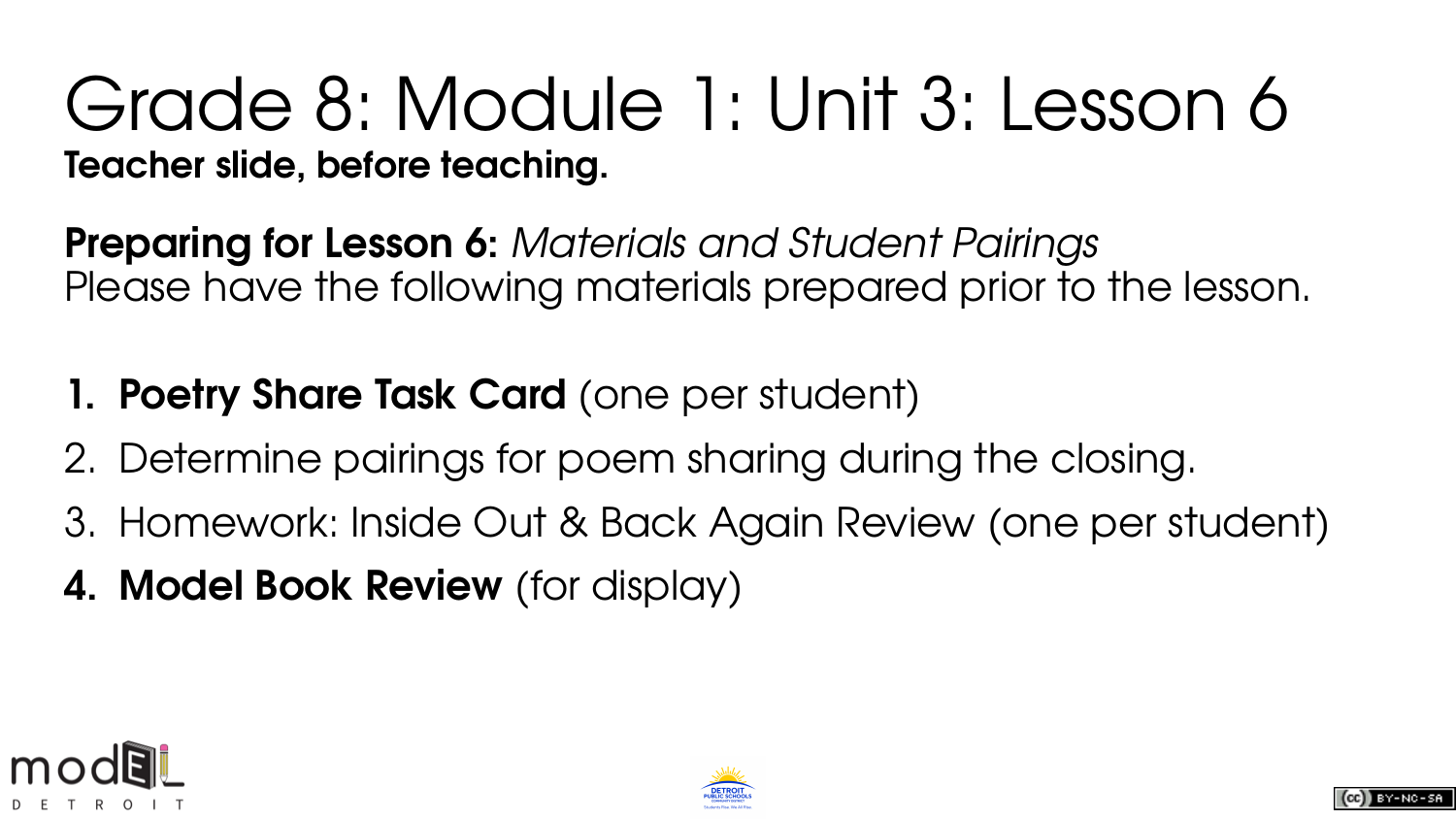

# Grade 8: Module 1: Unit 3: Lesson 6 Teacher slide, before teaching.
Preparing for Lesson 6: Materials and Student Pairings
Please have the following materials prepared prior to the lesson.
Poetry Share Task Card (one per student)
Determine pairings for poem sharing during the closing.
Homework: Inside Out & Back Again Review (one per student)
Model Book Review (for display)